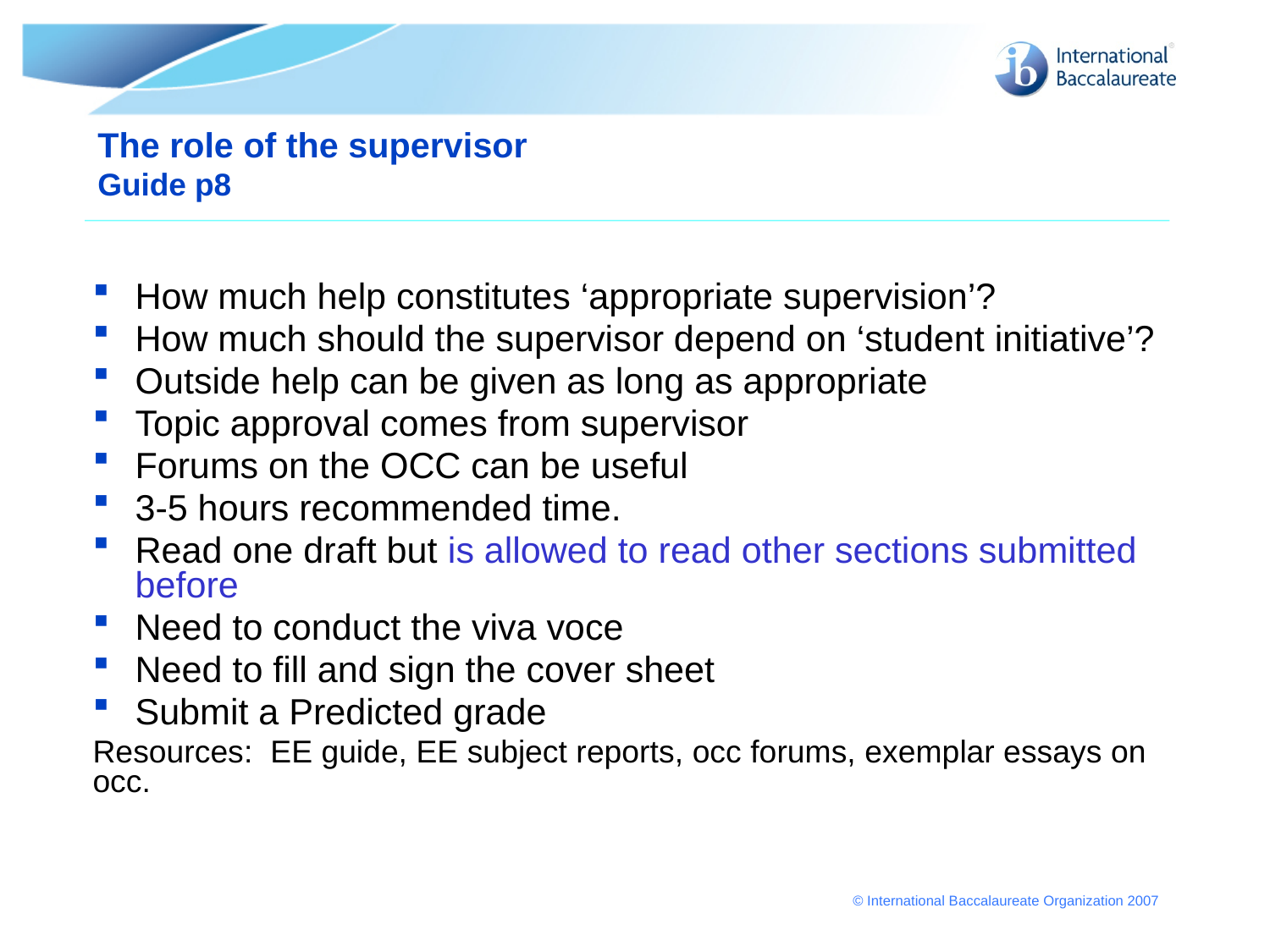

# The role of the supervisor Guide p8
How much help constitutes ‘appropriate supervision’?
How much should the supervisor depend on ‘student initiative’?
Outside help can be given as long as appropriate
Topic approval comes from supervisor
Forums on the OCC can be useful
3-5 hours recommended time.
Read one draft but is allowed to read other sections submitted before
Need to conduct the viva voce
Need to fill and sign the cover sheet
Submit a Predicted grade
Resources:  EE guide, EE subject reports, occ forums, exemplar essays on occ.